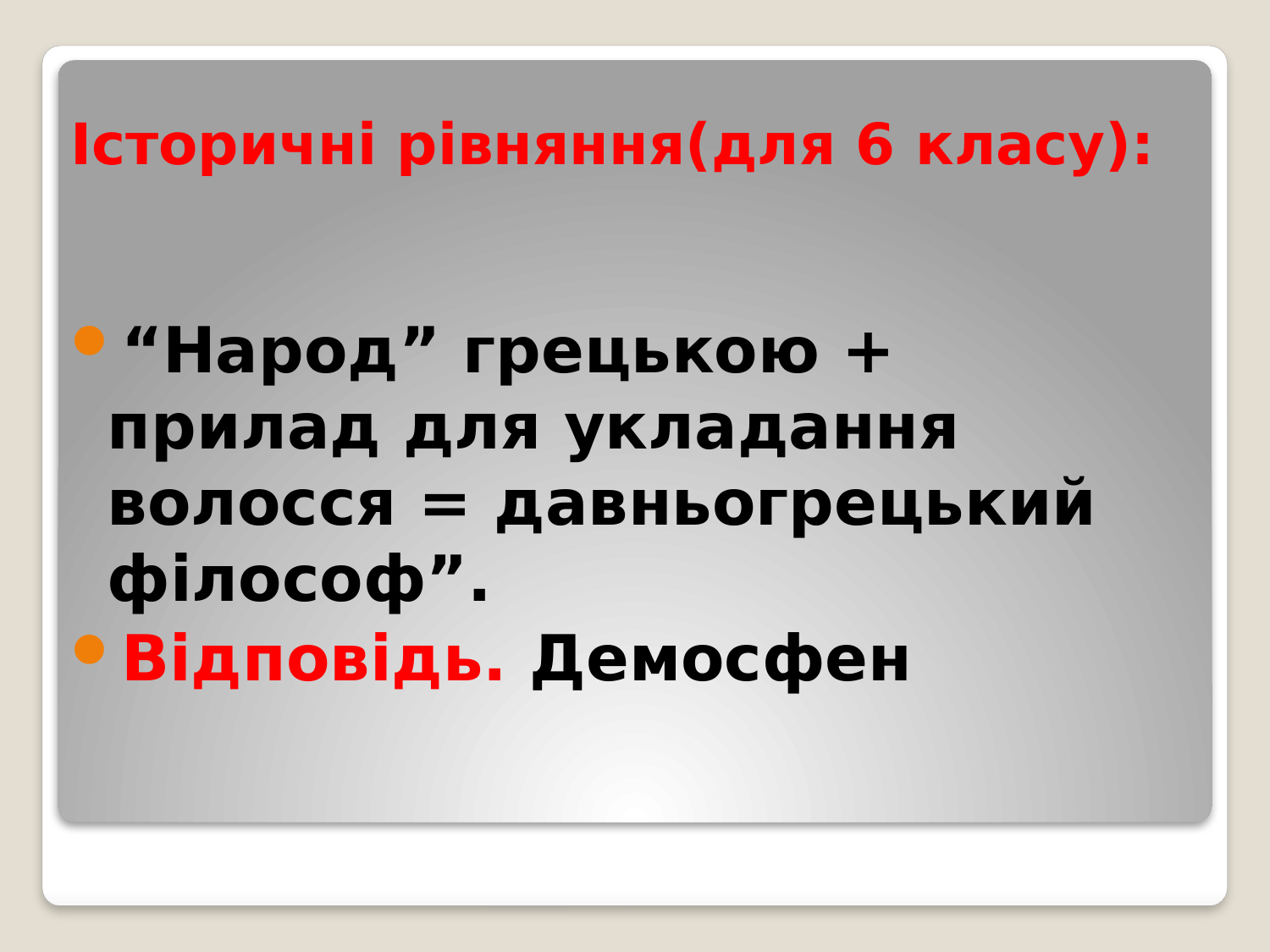

# Історичні рівняння(для 6 класу):
“Народ” грецькою + прилад для укладання волосся = давньогрецький філософ”.
Відповідь. Демосфен